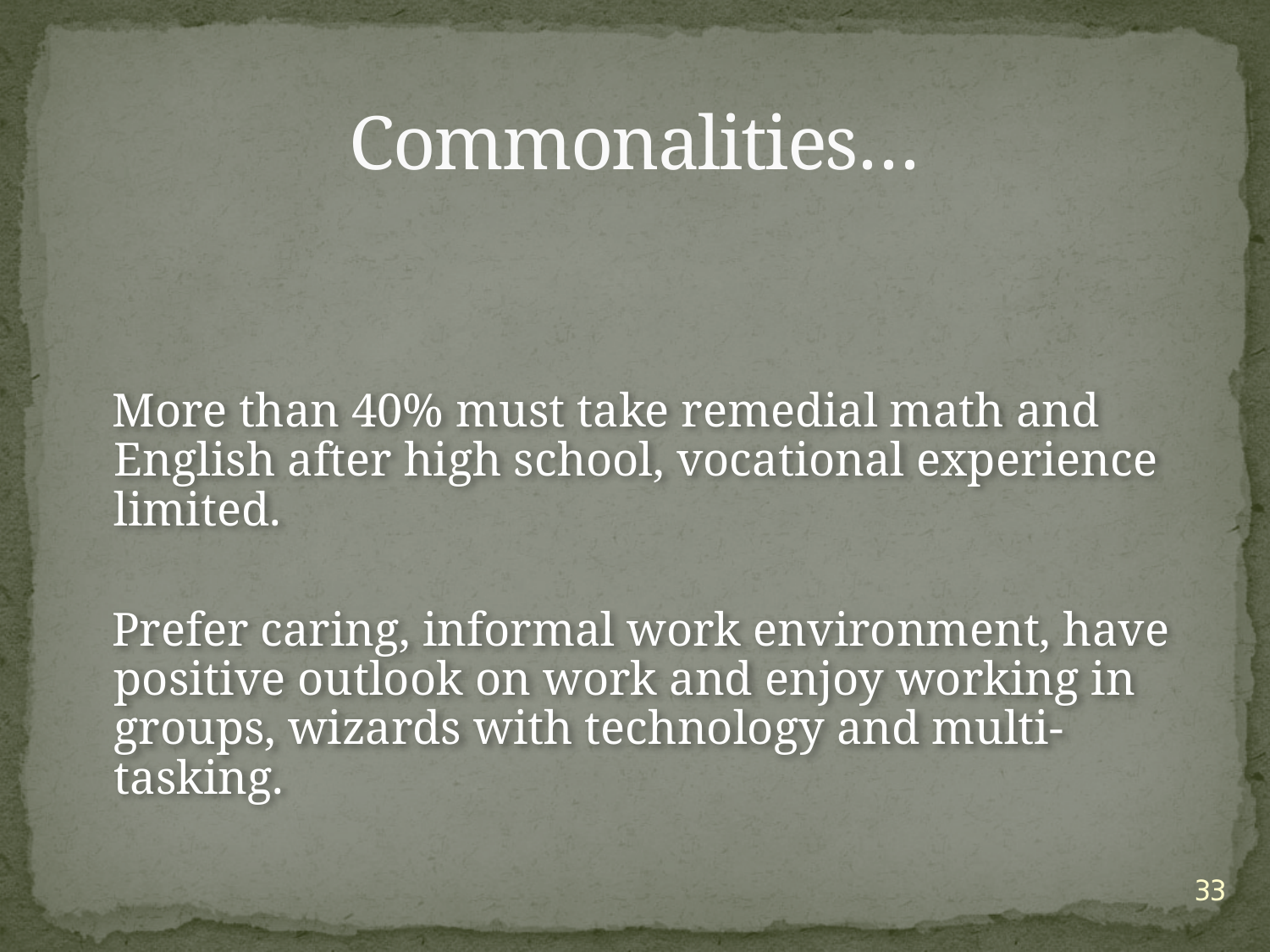

# Commonalities…
   More than 40% must take remedial math and English after high school, vocational experience limited.

   Prefer caring, informal work environment, have positive outlook on work and enjoy working in groups, wizards with technology and multi-tasking.

33